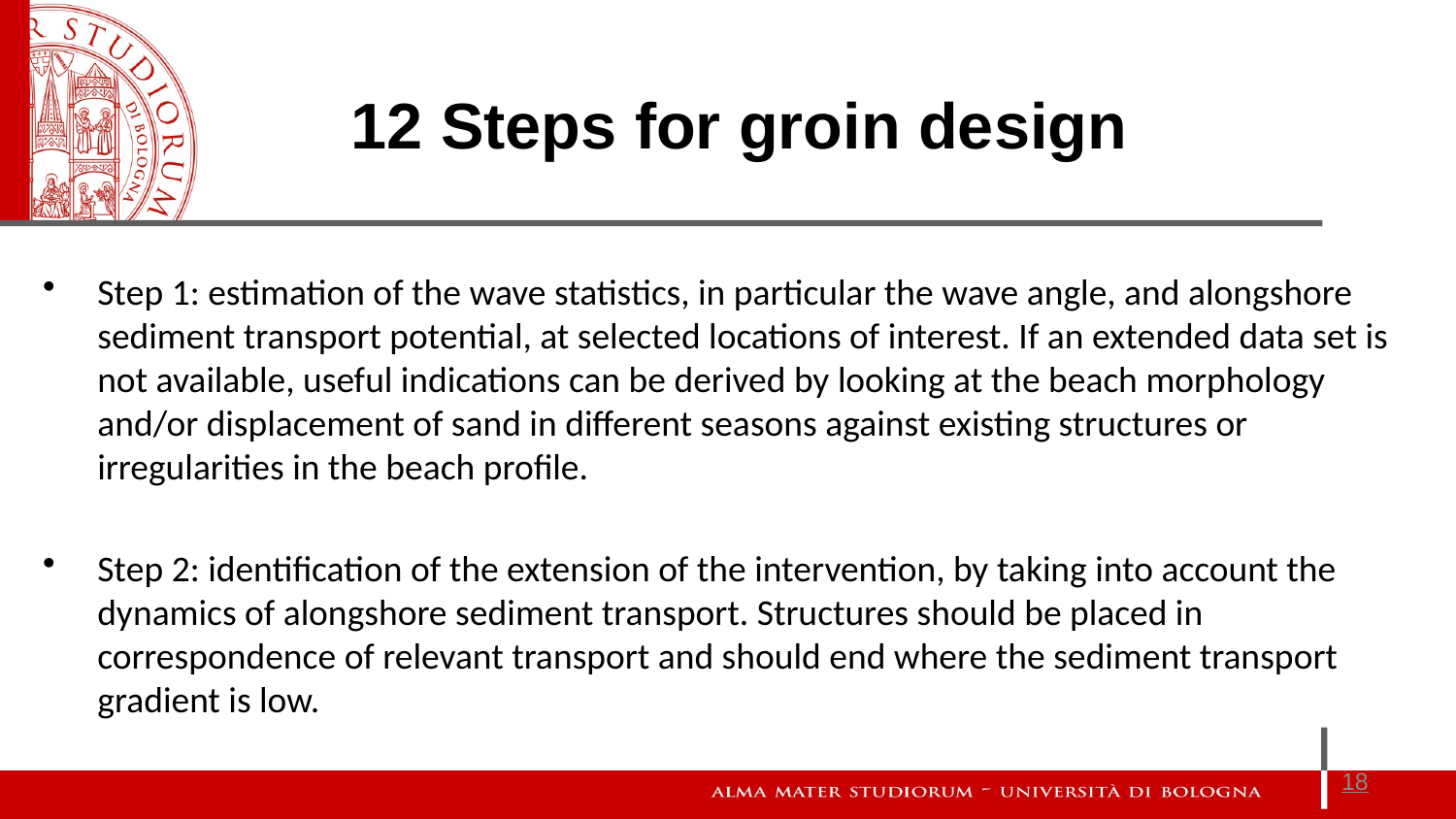

12 Steps for groin design
Step 1: estimation of the wave statistics, in particular the wave angle, and alongshore sediment transport potential, at selected locations of interest. If an extended data set is not available, useful indications can be derived by looking at the beach morphology and/or displacement of sand in different seasons against existing structures or irregularities in the beach profile.

Step 2: identification of the extension of the intervention, by taking into account the dynamics of alongshore sediment transport. Structures should be placed in correspondence of relevant transport and should end where the sediment transport gradient is low.
18